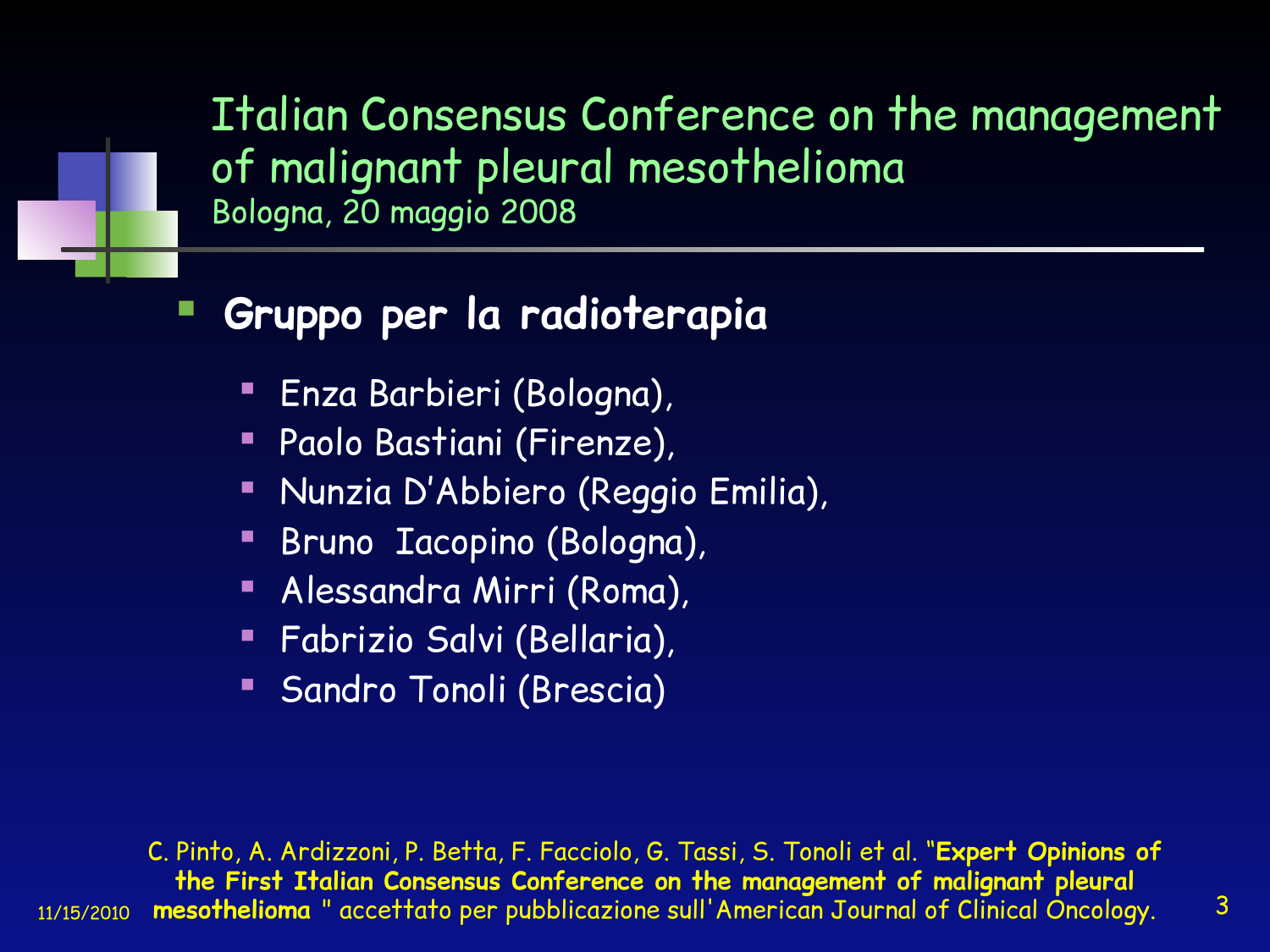

# Italian Consensus Conference on the management of malignant pleural mesothelioma Bologna, 20 maggio 2008
Gruppo per la radioterapia

Enza Barbieri (Bologna),
Paolo Bastiani (Firenze),
Nunzia D’Abbiero (Reggio Emilia),
Bruno  Iacopino (Bologna),
Alessandra Mirri (Roma),
Fabrizio Salvi (Bellaria),
Sandro Tonoli (Brescia)

C. Pinto, A. Ardizzoni, P. Betta, F. Facciolo, G. Tassi, S. Tonoli et al. “Expert Opinions of the First Italian Consensus Conference on the management of malignant pleural mesothelioma " accettato per pubblicazione sull'American Journal of Clinical Oncology.
11/15/2010
3